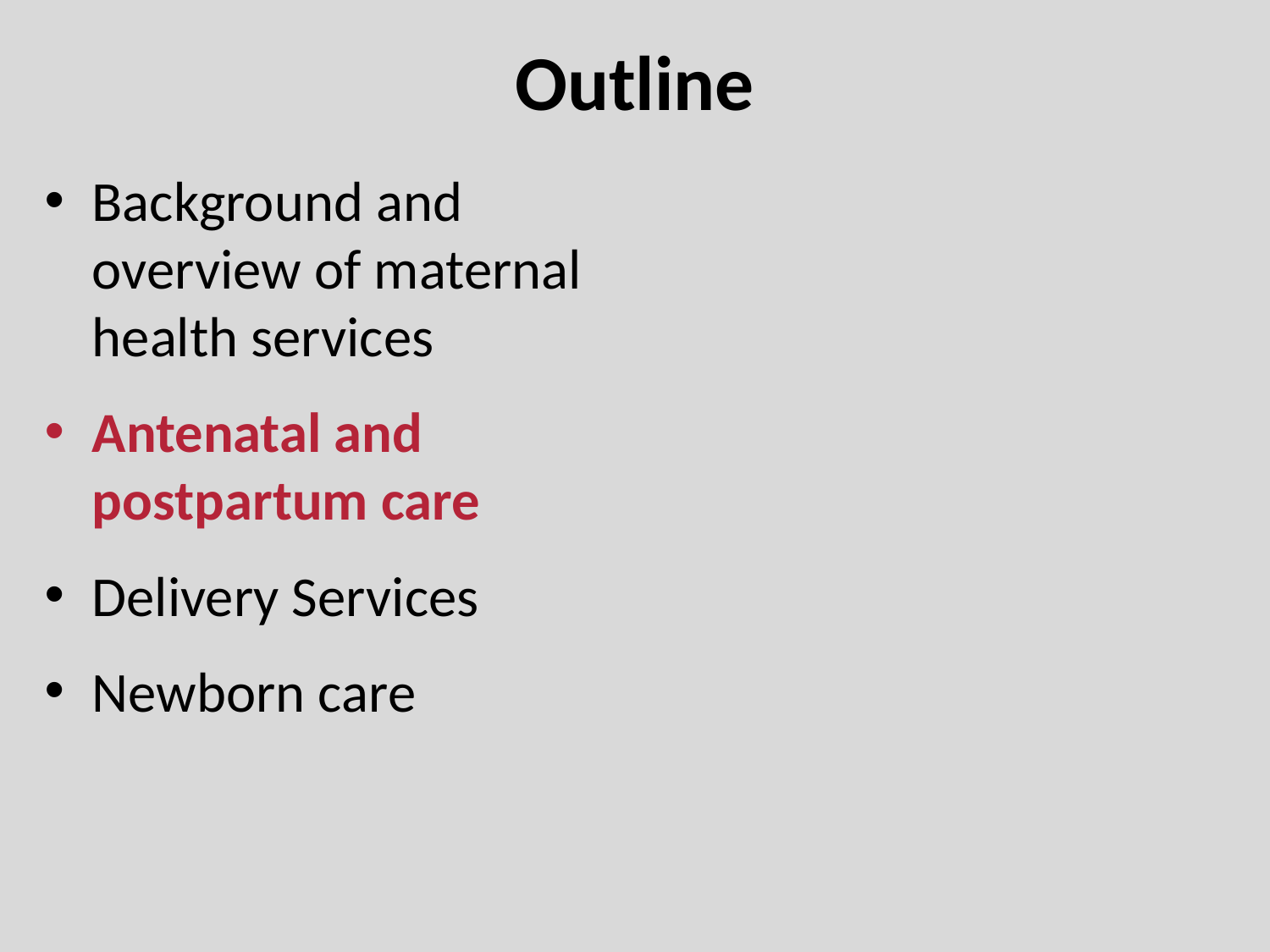

# Outline
Background and overview of maternal health services
Antenatal and postpartum care
Delivery Services
Newborn care